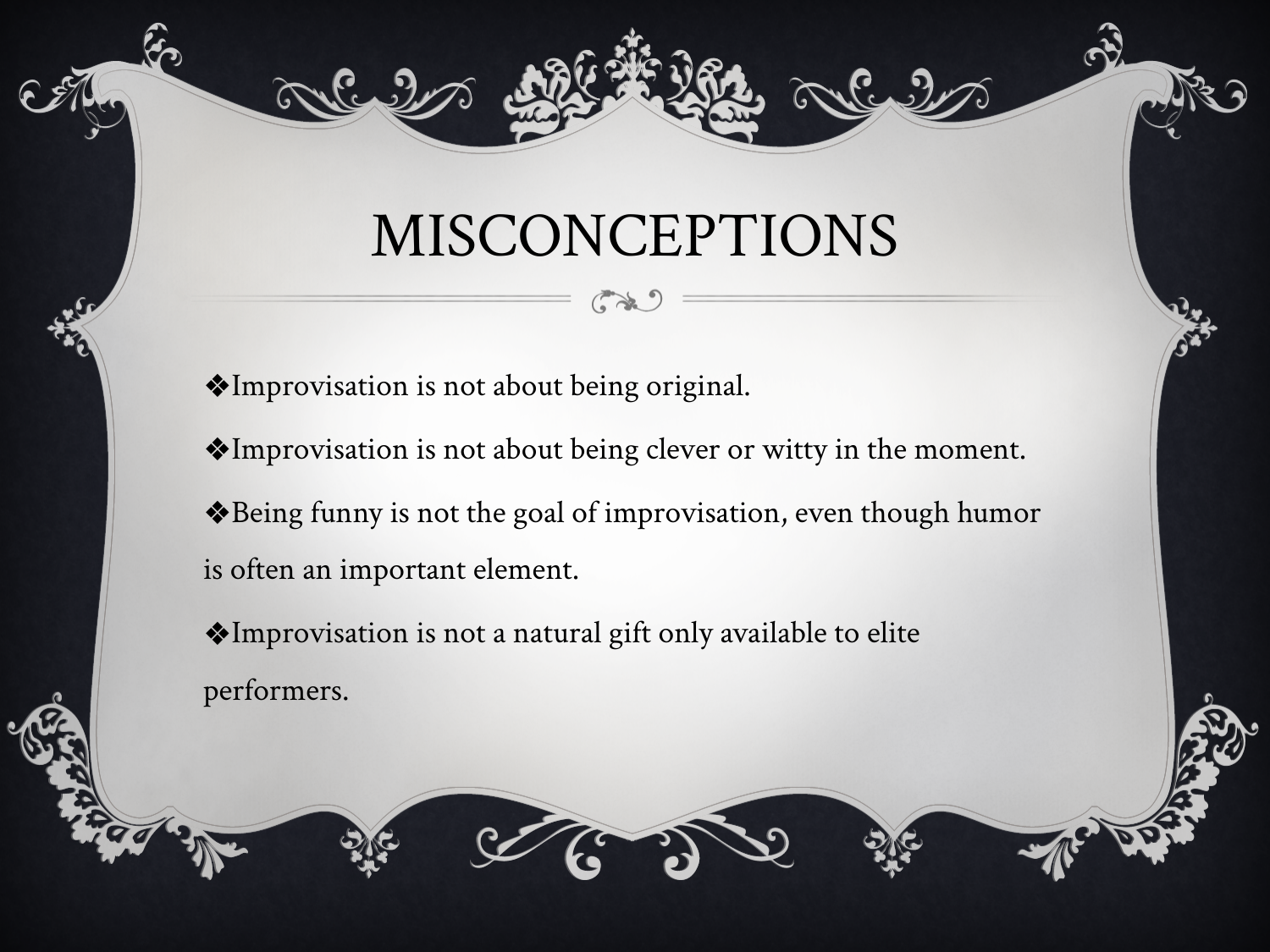

# MISCONCEPTIONS
Improvisation is not about being original.
Improvisation is not about being clever or witty in the moment.
Being funny is not the goal of improvisation, even though humor is often an important element.
Improvisation is not a natural gift only available to elite performers.